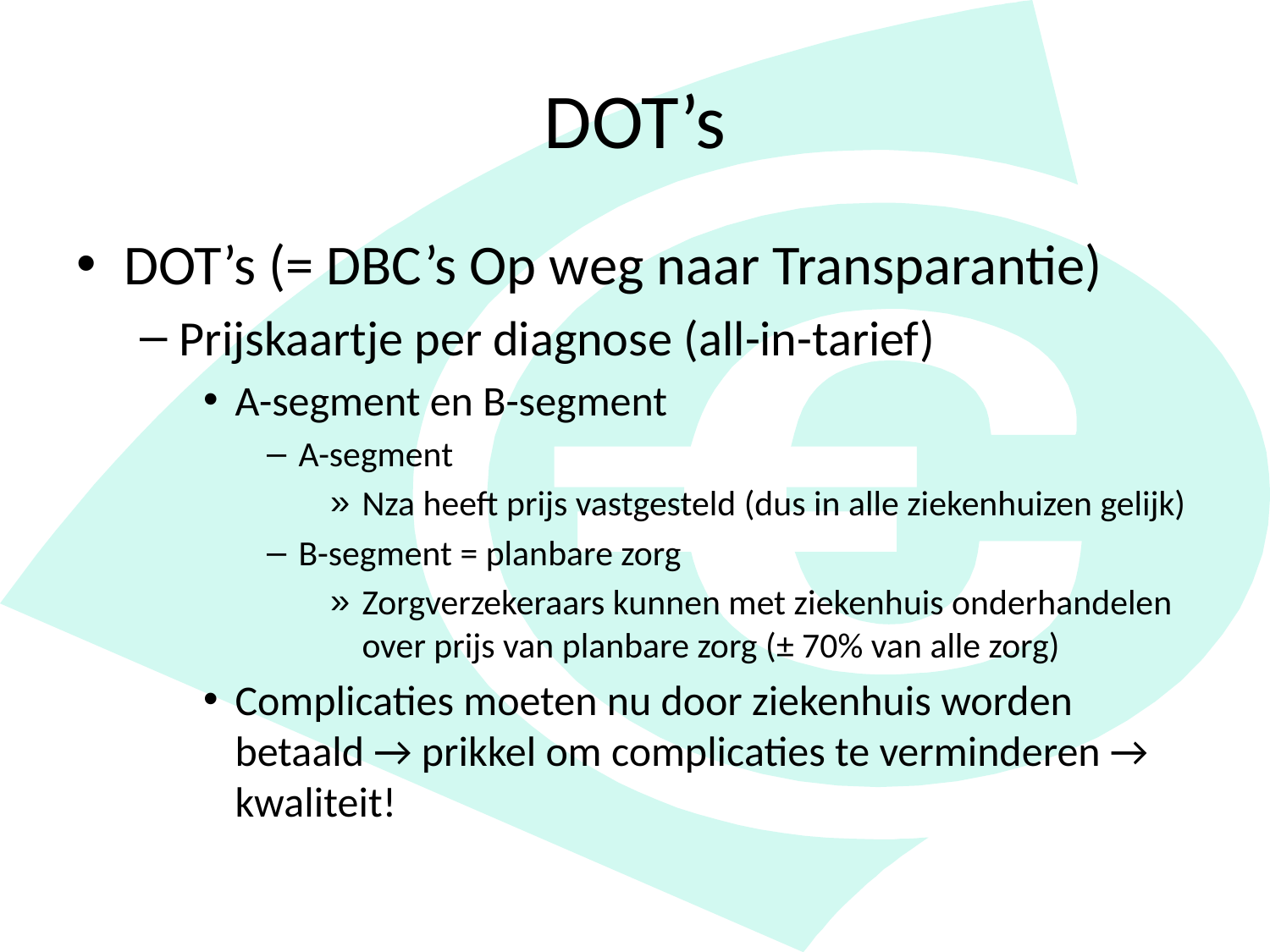

# DOT’s
DOT’s (= DBC’s Op weg naar Transparantie)
Prijskaartje per diagnose (all-in-tarief)
A-segment en B-segment
A-segment
Nza heeft prijs vastgesteld (dus in alle ziekenhuizen gelijk)
B-segment = planbare zorg
Zorgverzekeraars kunnen met ziekenhuis onderhandelen over prijs van planbare zorg (± 70% van alle zorg)
Complicaties moeten nu door ziekenhuis worden betaald → prikkel om complicaties te verminderen → kwaliteit!